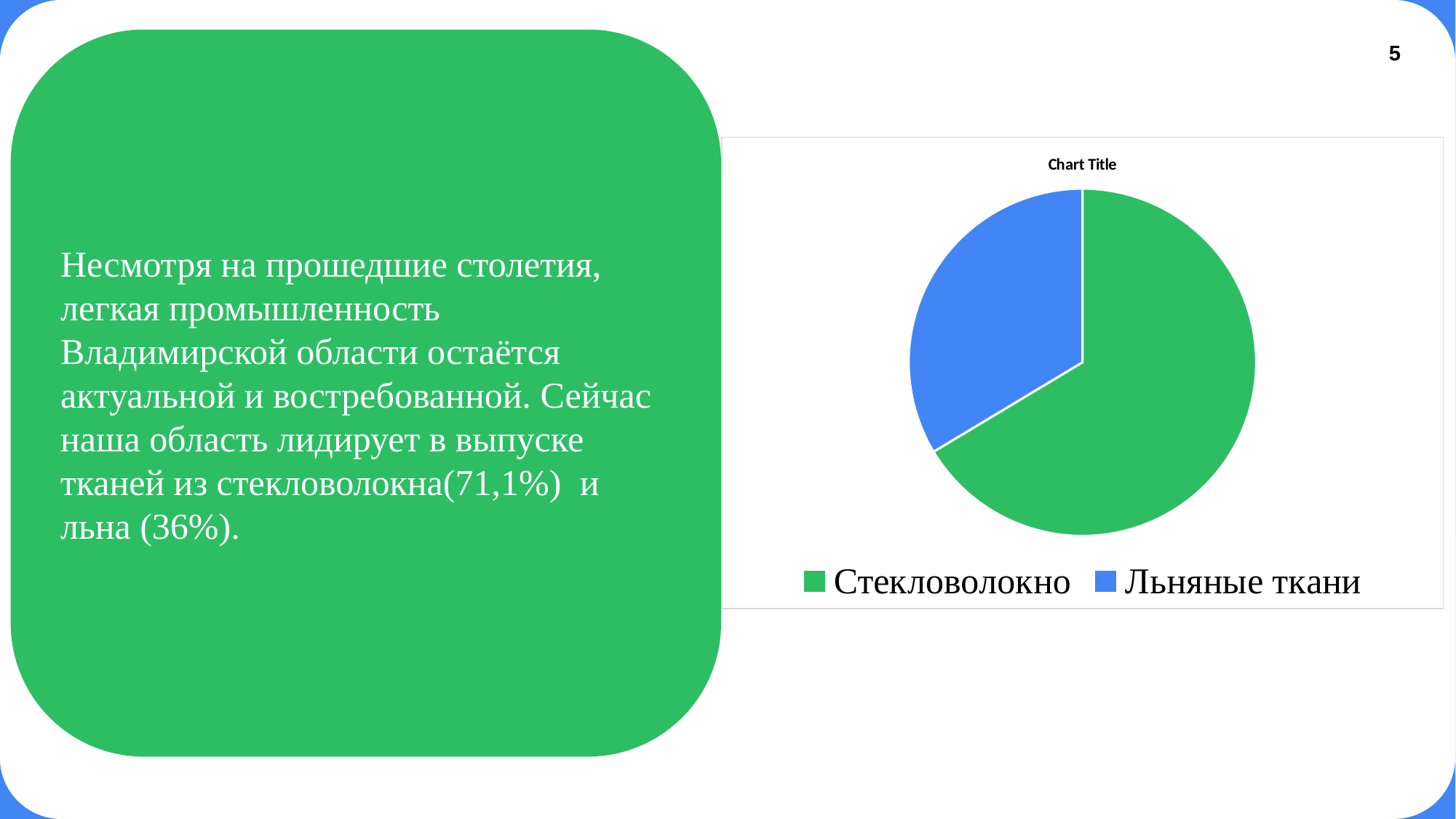

5
Несмотря на прошедшие столетия, легкая промышленность Владимирской области остаётся актуальной и востребованной. Сейчас наша область лидирует в выпуске тканей из стекловолокна(71,1%)  и льна (36%).

### Chart:

| Category |  |
|---|---|
| Стекловолокно | 0.711 |
| Льняные ткани | 0.36 |